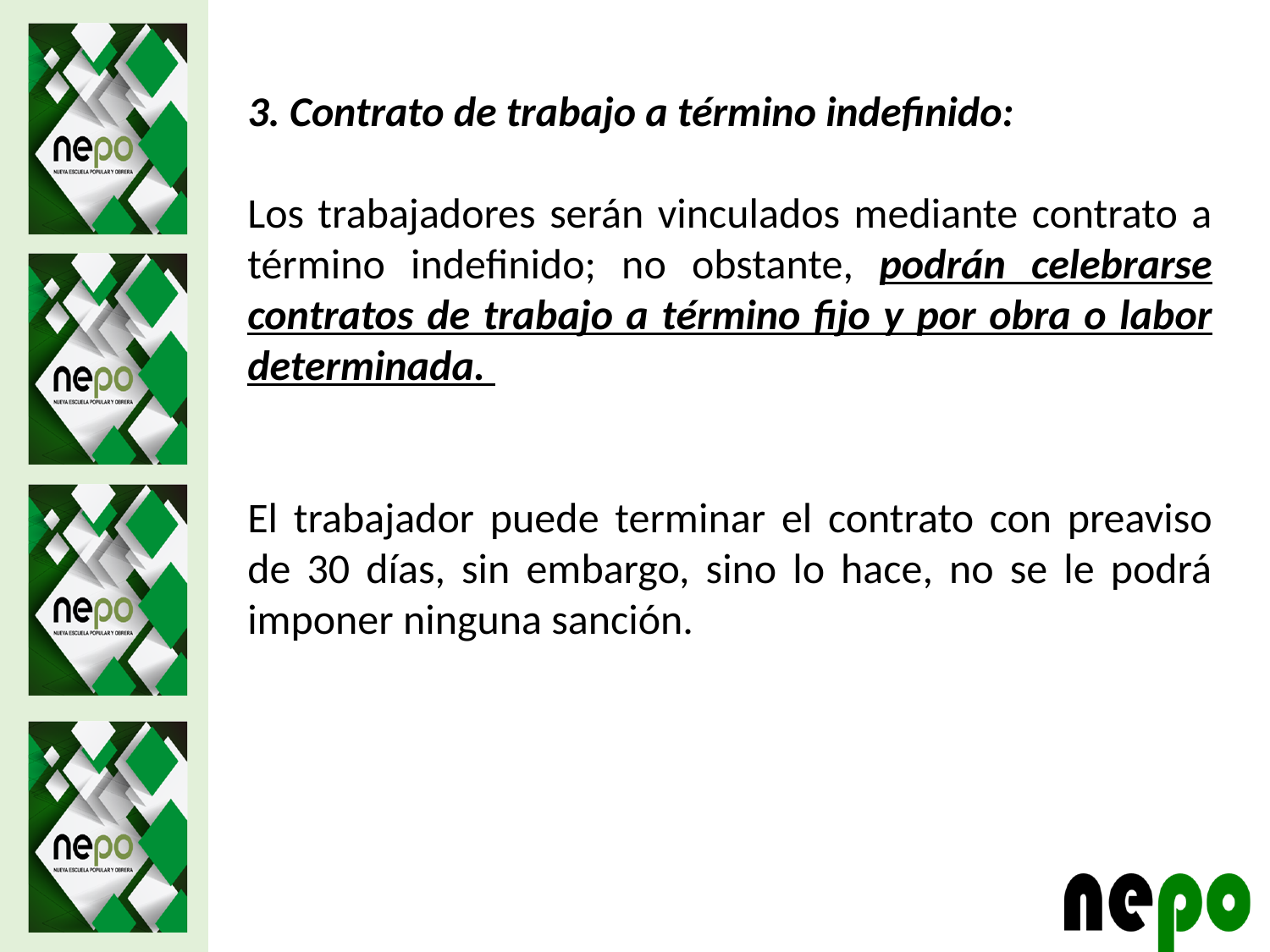

3. Contrato de trabajo a término indefinido:

Los trabajadores serán vinculados mediante contrato a término indefinido; no obstante, podrán celebrarse contratos de trabajo a término fijo y por obra o labor determinada.

El trabajador puede terminar el contrato con preaviso de 30 días, sin embargo, sino lo hace, no se le podrá imponer ninguna sanción.